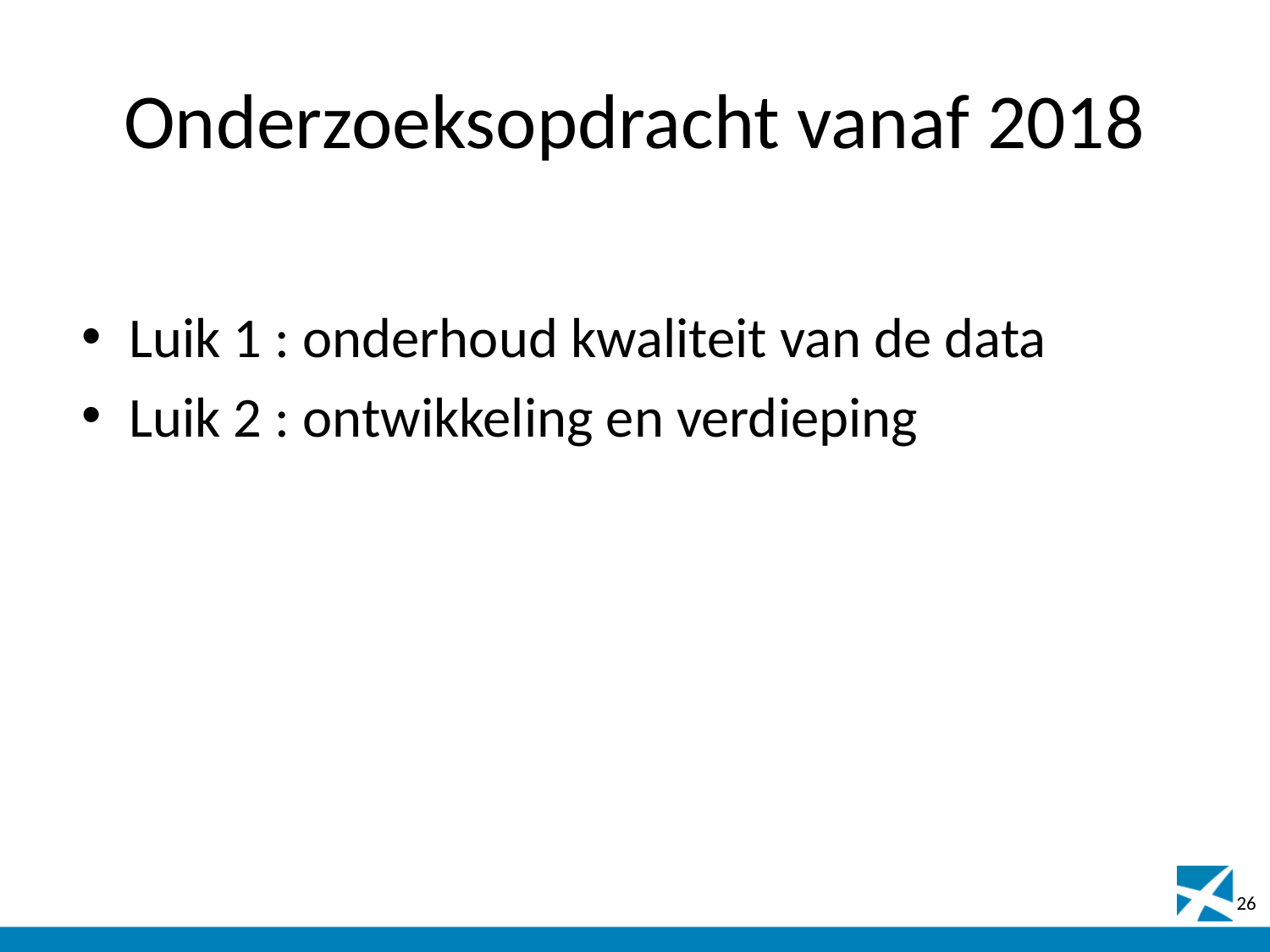

# Onderzoeksopdracht vanaf 2018

Luik 1 : onderhoud kwaliteit van de data
Luik 2 : ontwikkeling en verdieping